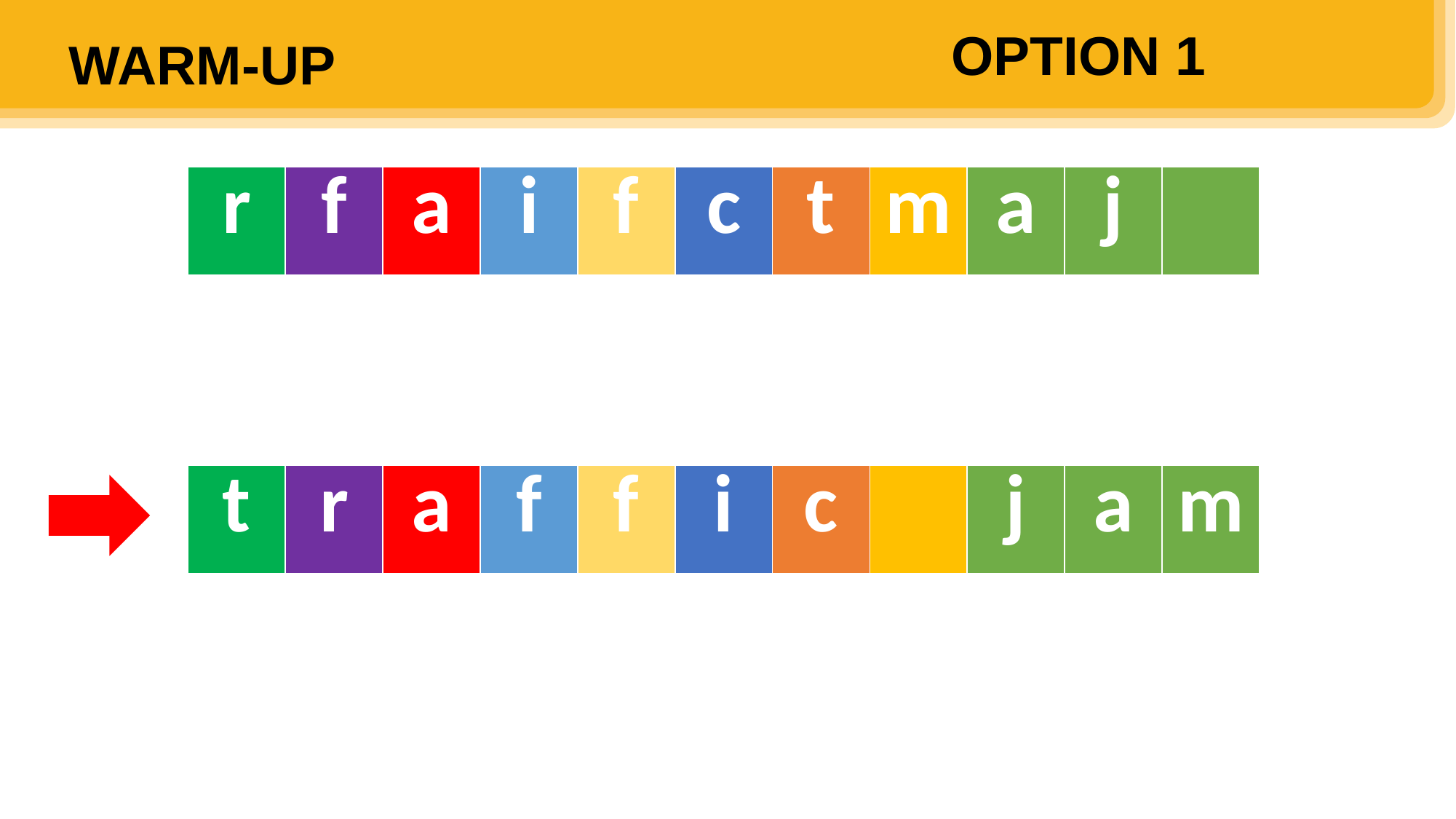

OPTION 1
WARM-UP
| r | f | a | i | f | c | t | m | a | j |  |
| --- | --- | --- | --- | --- | --- | --- | --- | --- | --- | --- |
| t | r | a | f | f | i | c |  | j | a | m |
| --- | --- | --- | --- | --- | --- | --- | --- | --- | --- | --- |